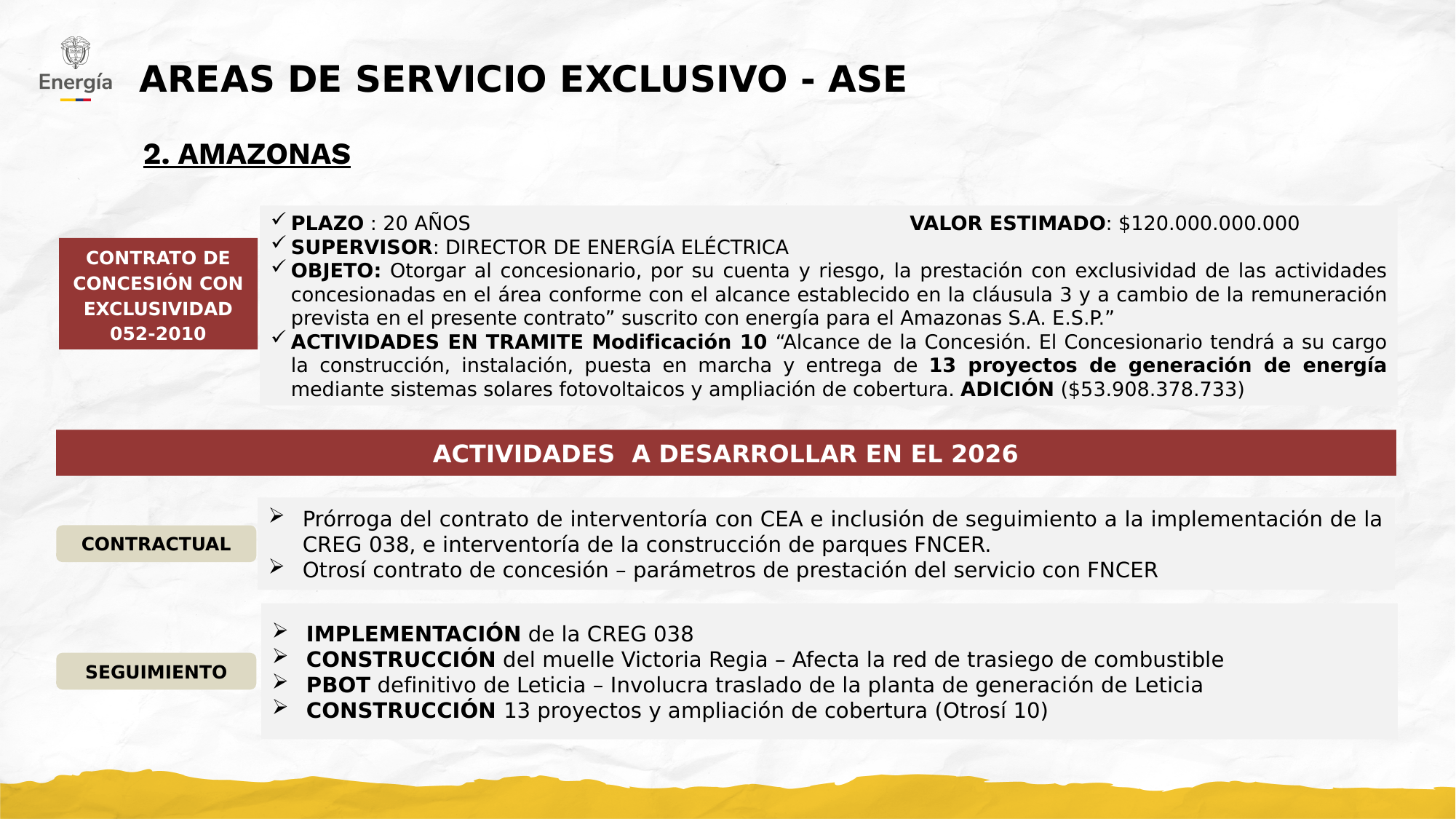

AREAS DE SERVICIO EXCLUSIVO - ASE
2. AMAZONAS
PLAZO : 20 AÑOS                                                                       VALOR ESTIMADO: $120.000.000.000
SUPERVISOR: DIRECTOR DE ENERGÍA ELÉCTRICA
OBJETO: Otorgar al concesionario, por su cuenta y riesgo, la prestación con exclusividad de las actividades concesionadas en el área conforme con el alcance establecido en la cláusula 3 y a cambio de la remuneración prevista en el presente contrato” suscrito con energía para el Amazonas S.A. E.S.P.”
ACTIVIDADES EN TRAMITE Modificación 10 “Alcance de la Concesión. El Concesionario tendrá a su cargo la construcción, instalación, puesta en marcha y entrega de 13 proyectos de generación de energía mediante sistemas solares fotovoltaicos y ampliación de cobertura. ADICIÓN ($53.908.378.733)
CONTRATO DE CONCESIÓN CON EXCLUSIVIDAD 052-2010
ACTIVIDADES  A DESARROLLAR EN EL 2026
Prórroga del contrato de interventoría con CEA e inclusión de seguimiento a la implementación de la CREG 038, e interventoría de la construcción de parques FNCER.
Otrosí contrato de concesión – parámetros de prestación del servicio con FNCER
CONTRACTUAL
IMPLEMENTACIÓN de la CREG 038
CONSTRUCCIÓN del muelle Victoria Regia – Afecta la red de trasiego de combustible
PBOT definitivo de Leticia – Involucra traslado de la planta de generación de Leticia
CONSTRUCCIÓN 13 proyectos y ampliación de cobertura (Otrosí 10)
SEGUIMIENTO